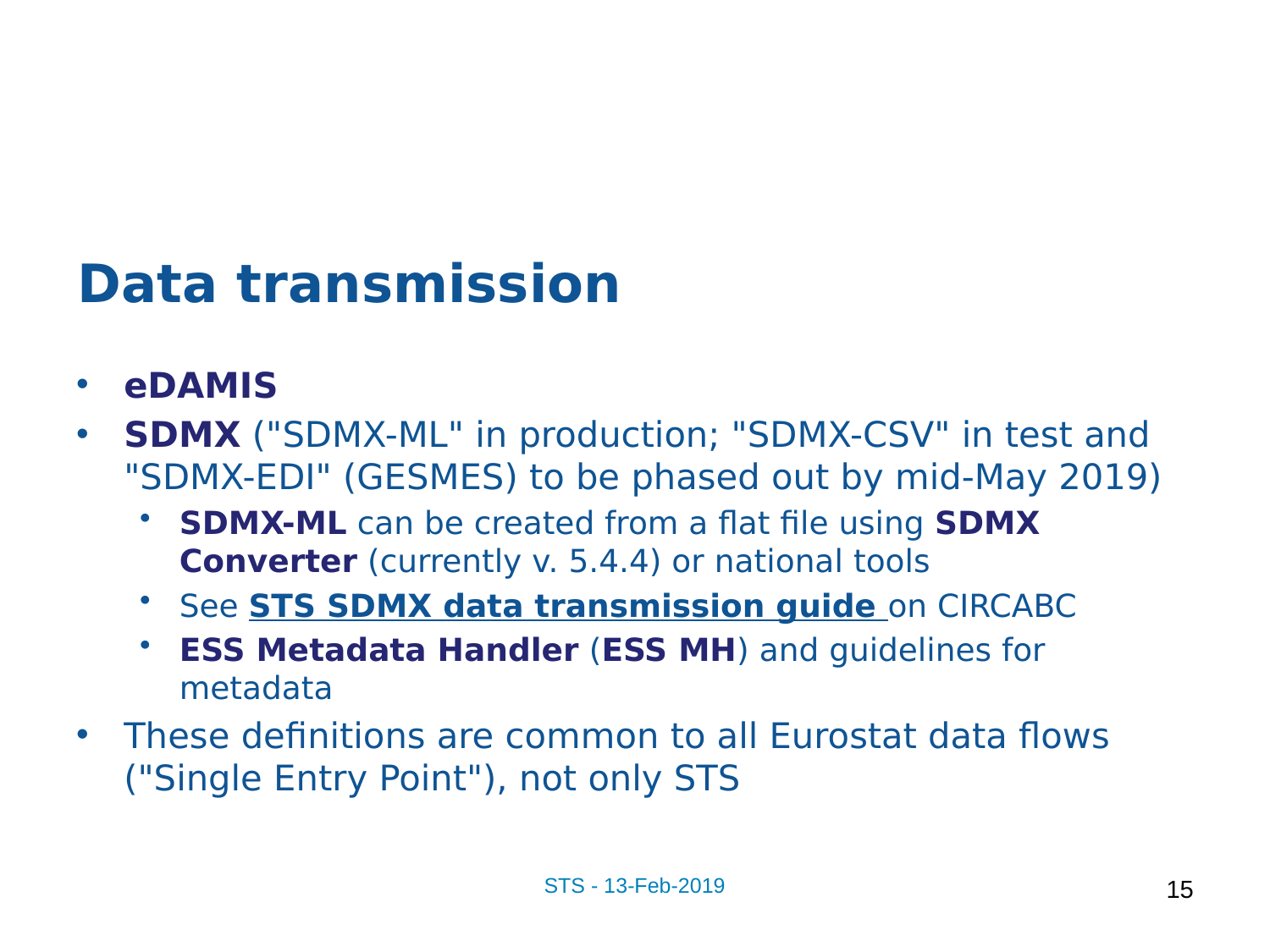

# Data transmission
eDAMIS
SDMX ("SDMX-ML" in production; "SDMX-CSV" in test and "SDMX-EDI" (GESMES) to be phased out by mid-May 2019)
SDMX-ML can be created from a flat file using SDMX Converter (currently v. 5.4.4) or national tools
See STS SDMX data transmission guide on CIRCABC
ESS Metadata Handler (ESS MH) and guidelines for metadata
These definitions are common to all Eurostat data flows  ("Single Entry Point"), not only STS
STS - 13-Feb-2019
15